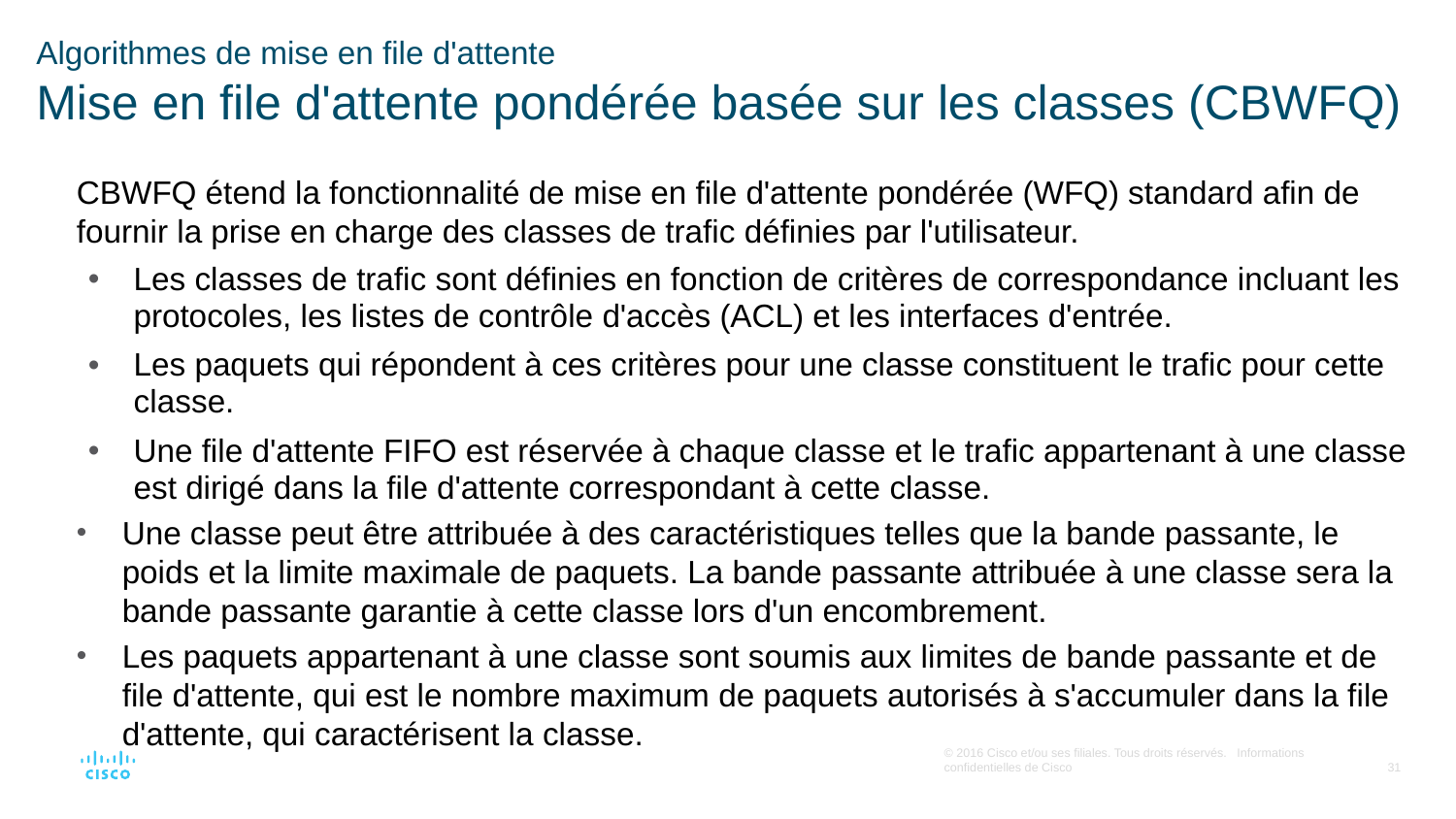

# Algorithmes de mise en file d'attente Mise en file d'attente pondérée basée sur les classes (CBWFQ)
CBWFQ étend la fonctionnalité de mise en file d'attente pondérée (WFQ) standard afin de fournir la prise en charge des classes de trafic définies par l'utilisateur.
Les classes de trafic sont définies en fonction de critères de correspondance incluant les protocoles, les listes de contrôle d'accès (ACL) et les interfaces d'entrée.
Les paquets qui répondent à ces critères pour une classe constituent le trafic pour cette classe.
Une file d'attente FIFO est réservée à chaque classe et le trafic appartenant à une classe est dirigé dans la file d'attente correspondant à cette classe.
Une classe peut être attribuée à des caractéristiques telles que la bande passante, le poids et la limite maximale de paquets. La bande passante attribuée à une classe sera la bande passante garantie à cette classe lors d'un encombrement.
Les paquets appartenant à une classe sont soumis aux limites de bande passante et de file d'attente, qui est le nombre maximum de paquets autorisés à s'accumuler dans la file d'attente, qui caractérisent la classe.